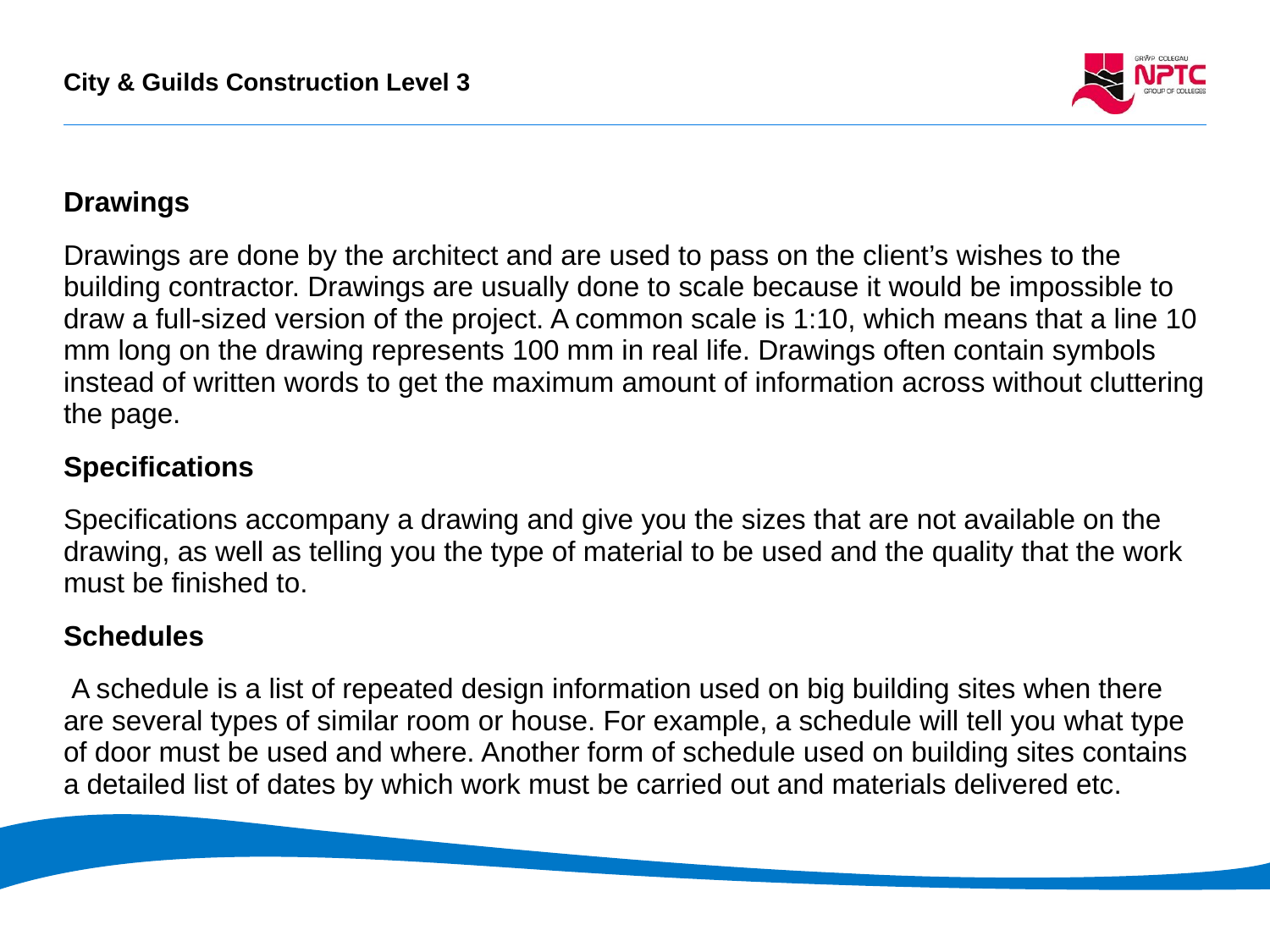

Drawings
Drawings are done by the architect and are used to pass on the client’s wishes to the building contractor. Drawings are usually done to scale because it would be impossible to draw a full-sized version of the project. A common scale is 1:10, which means that a line 10 mm long on the drawing represents 100 mm in real life. Drawings often contain symbols instead of written words to get the maximum amount of information across without cluttering the page.
Specifications
Specifications accompany a drawing and give you the sizes that are not available on the drawing, as well as telling you the type of material to be used and the quality that the work must be finished to.
Schedules
 A schedule is a list of repeated design information used on big building sites when there are several types of similar room or house. For example, a schedule will tell you what type of door must be used and where. Another form of schedule used on building sites contains a detailed list of dates by which work must be carried out and materials delivered etc.